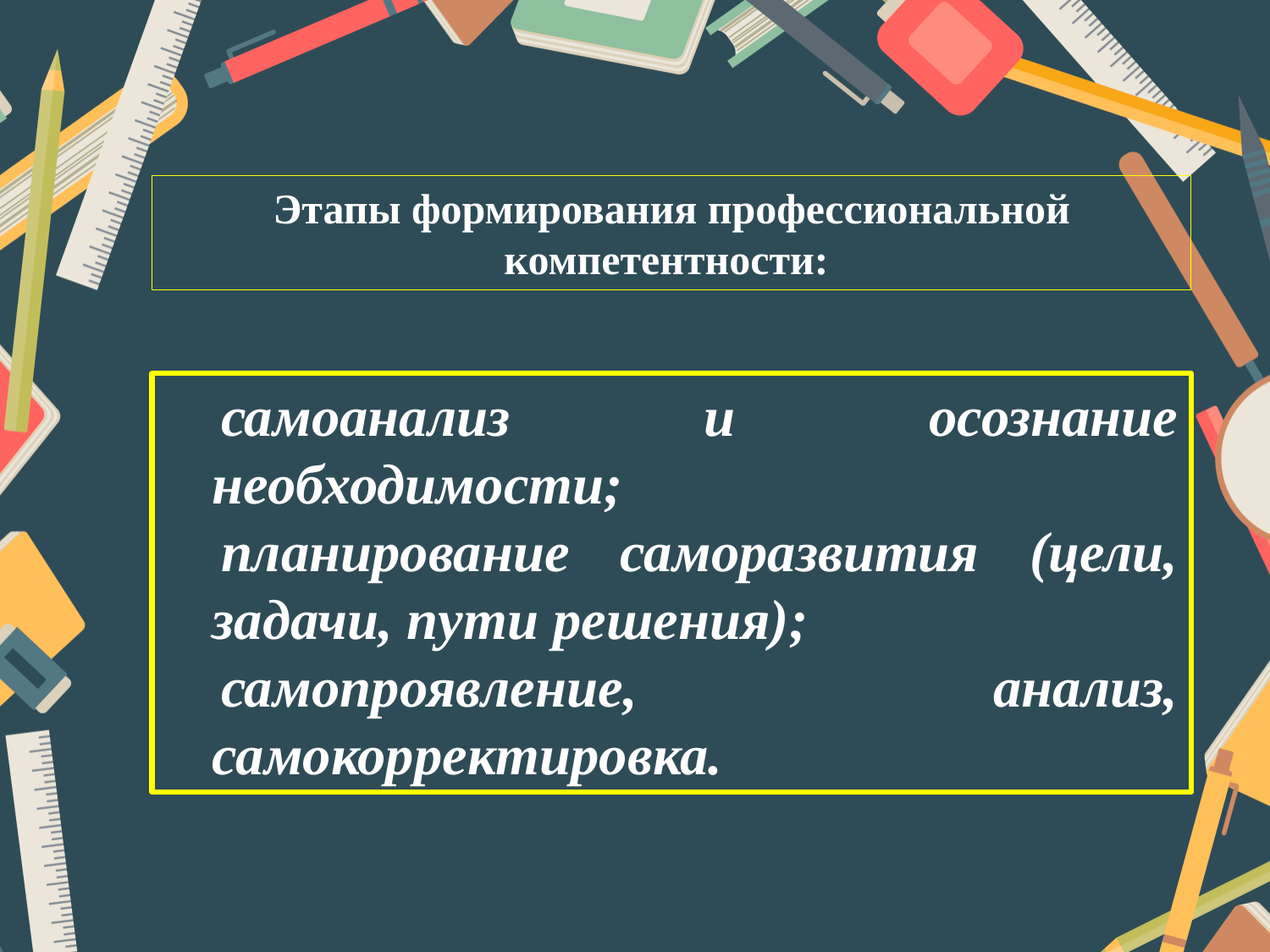

Этапы формирования профессиональной компетентности:
самоанализ и осознание необходимости;
планирование саморазвития (цели, задачи, пути решения);
самопроявление, анализ, самокорректировка.